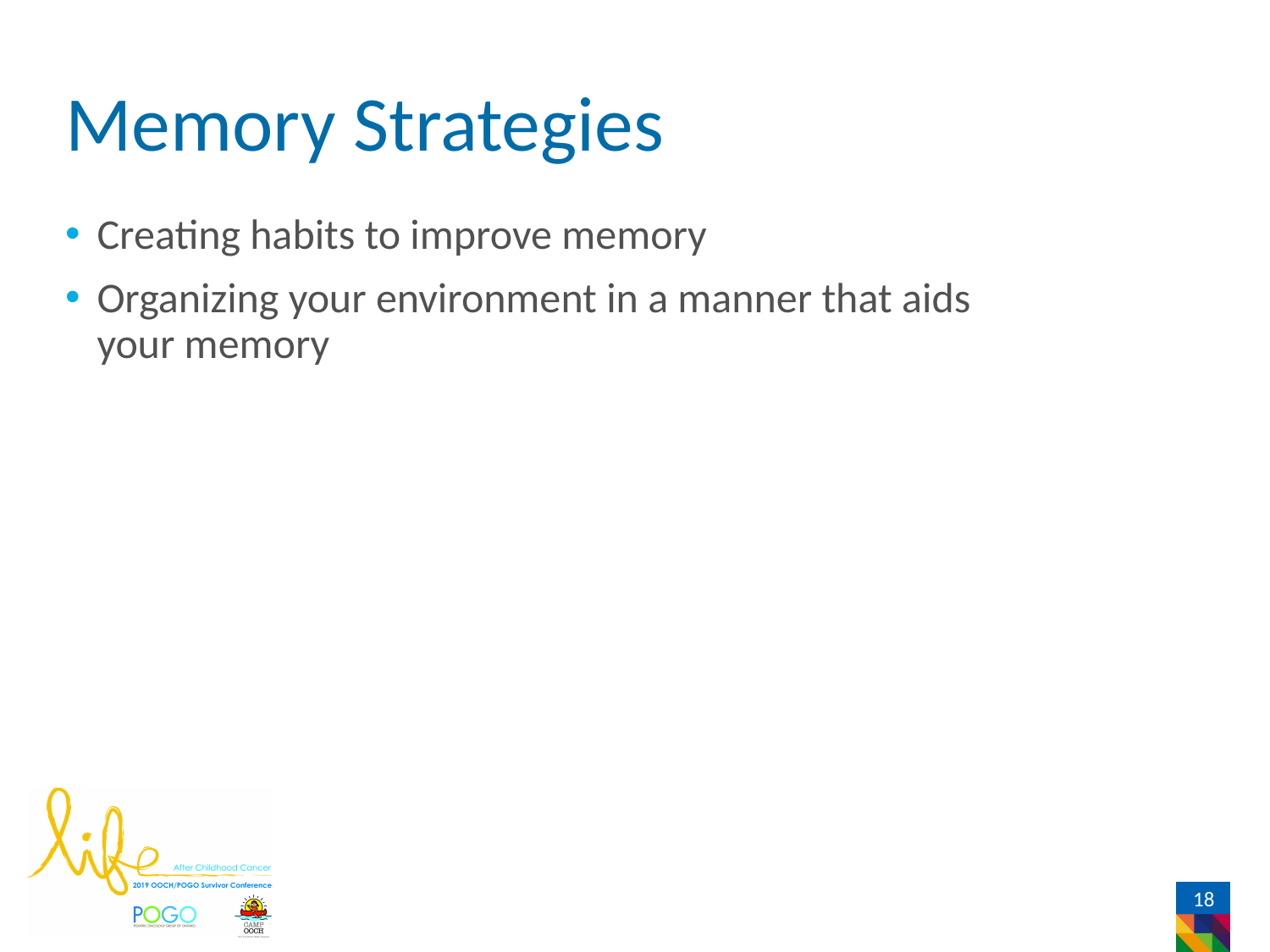

# Memory Strategies
Creating habits to improve memory
Organizing your environment in a manner that aids your memory